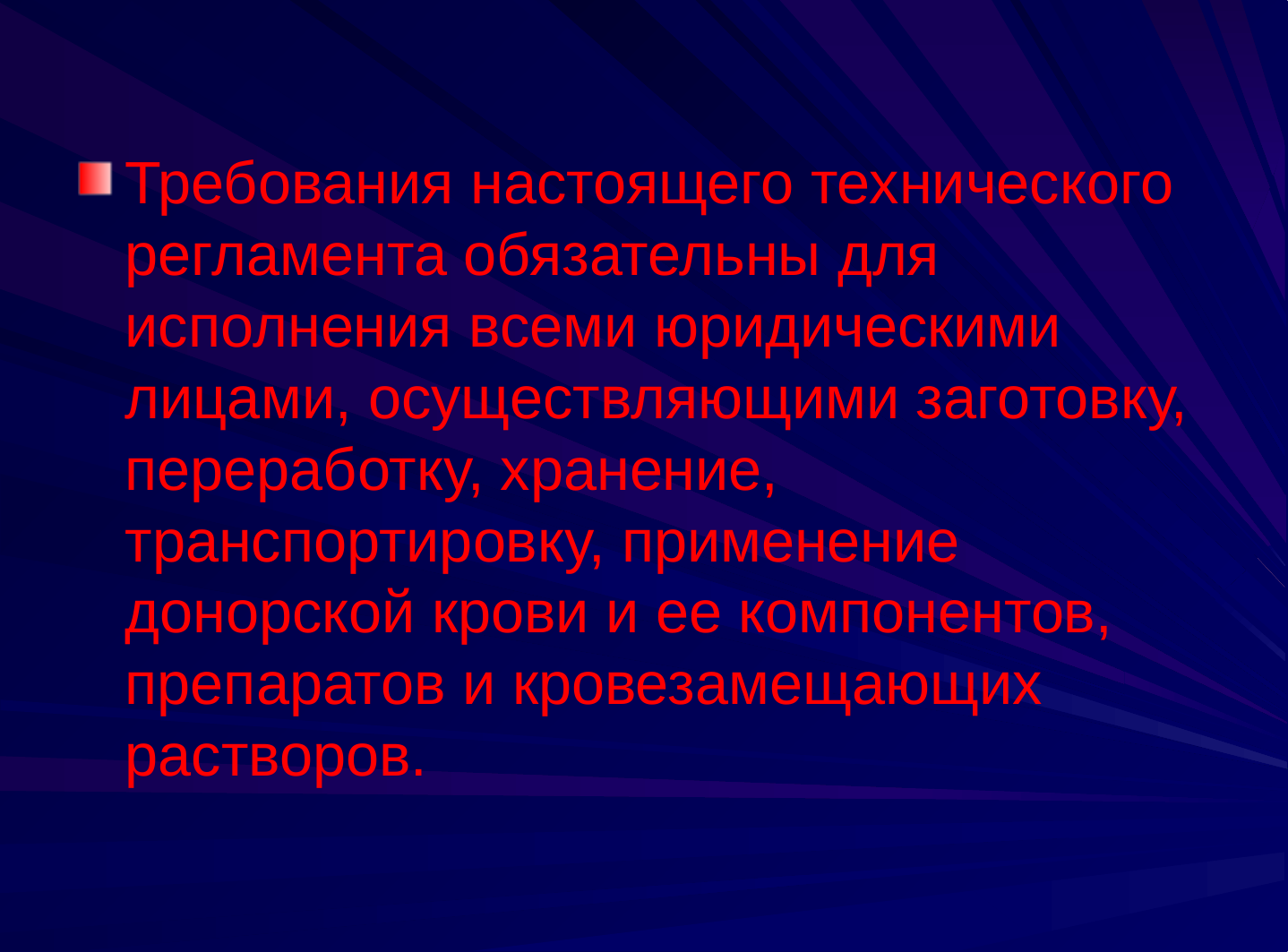

Требования настоящего технического регламента обязательны для исполнения всеми юридическими лицами, осуществляющими заготовку, переработку, хранение, транспортировку, применение донорской крови и ее компонентов, препаратов и кровезамещающих растворов.